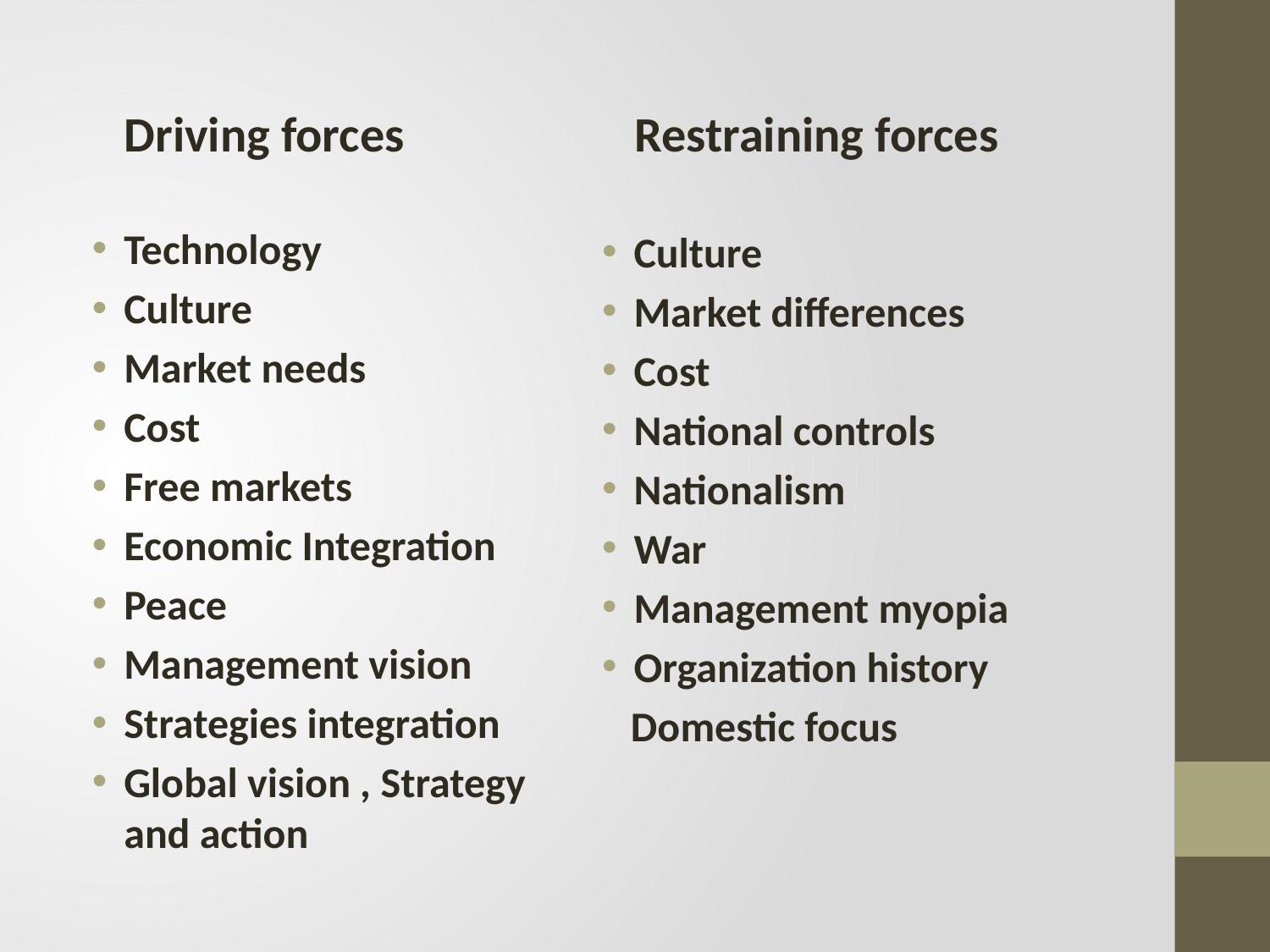

Driving forces
Restraining forces
Technology
Culture
Market needs
Cost
Free markets
Economic Integration
Peace
Management vision
Strategies integration
Global vision , Strategy and action

Culture
Market differences
Cost
National controls
Nationalism
War
Management myopia
Organization history
   Domestic focus